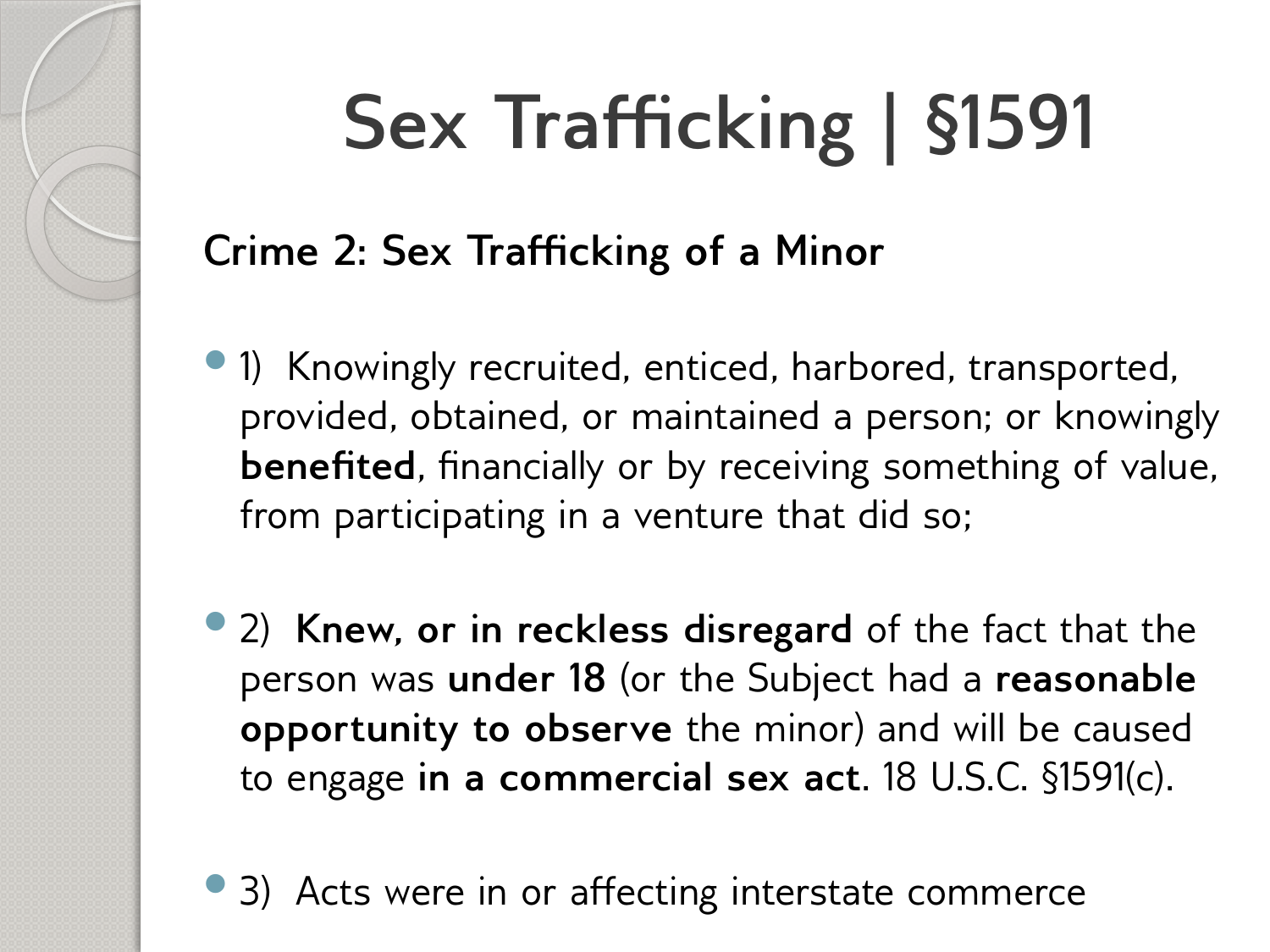

# Sex Trafficking | §1591

Crime 2: Sex Trafficking of a Minor

1)  Knowingly recruited, enticed, harbored, transported, provided, obtained, or maintained a person; or knowingly benefited, financially or by receiving something of value, from participating in a venture that did so;

2)  Knew, or in reckless disregard of the fact that the person was under 18 (or the Subject had a reasonable opportunity to observe the minor) and will be caused to engage in a commercial sex act. 18 U.S.C. §1591(c).

3)  Acts were in or affecting interstate commerce